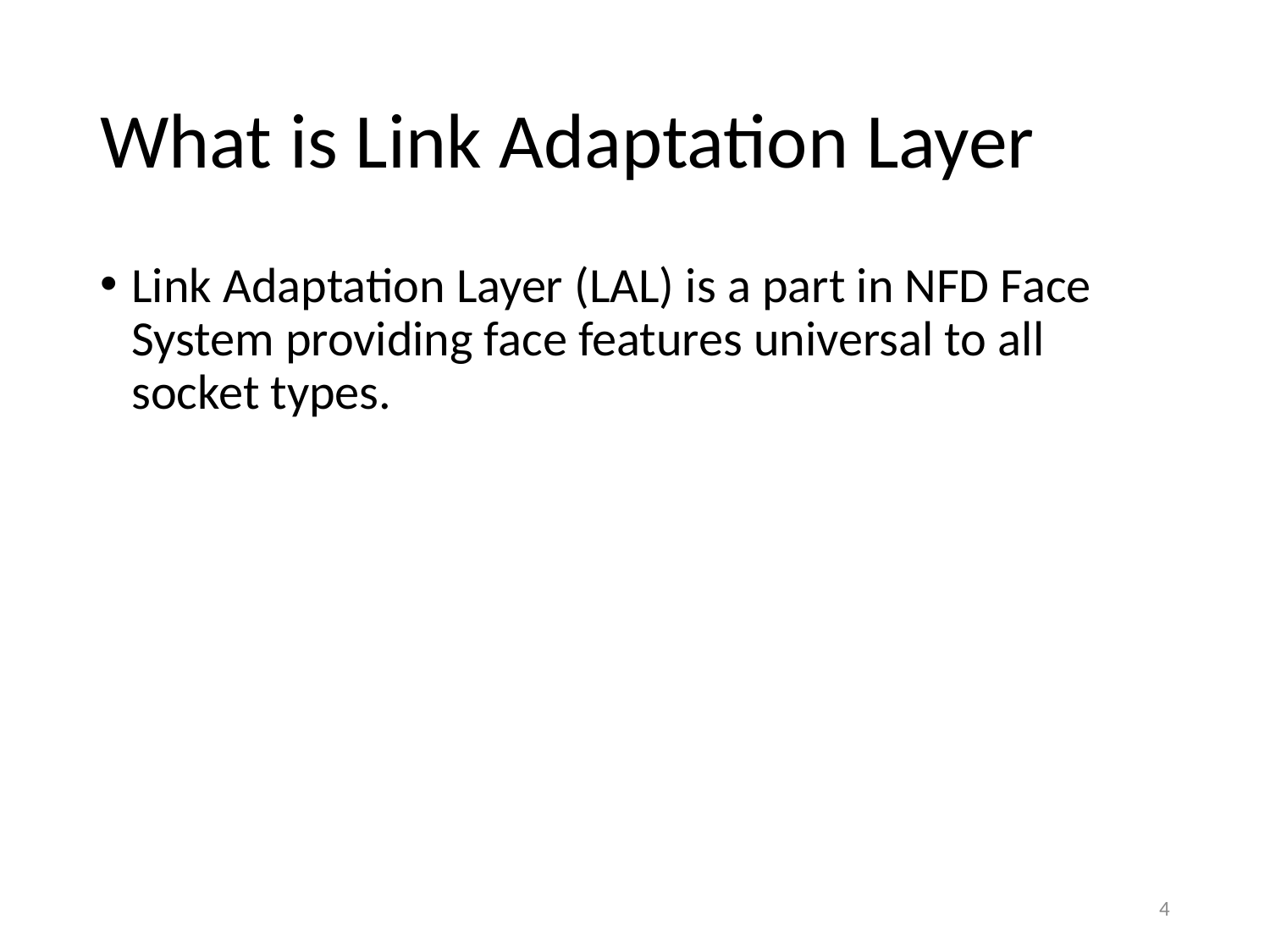

# What is Link Adaptation Layer
Link Adaptation Layer (LAL) is a part in NFD Face System providing face features universal to all socket types.
4